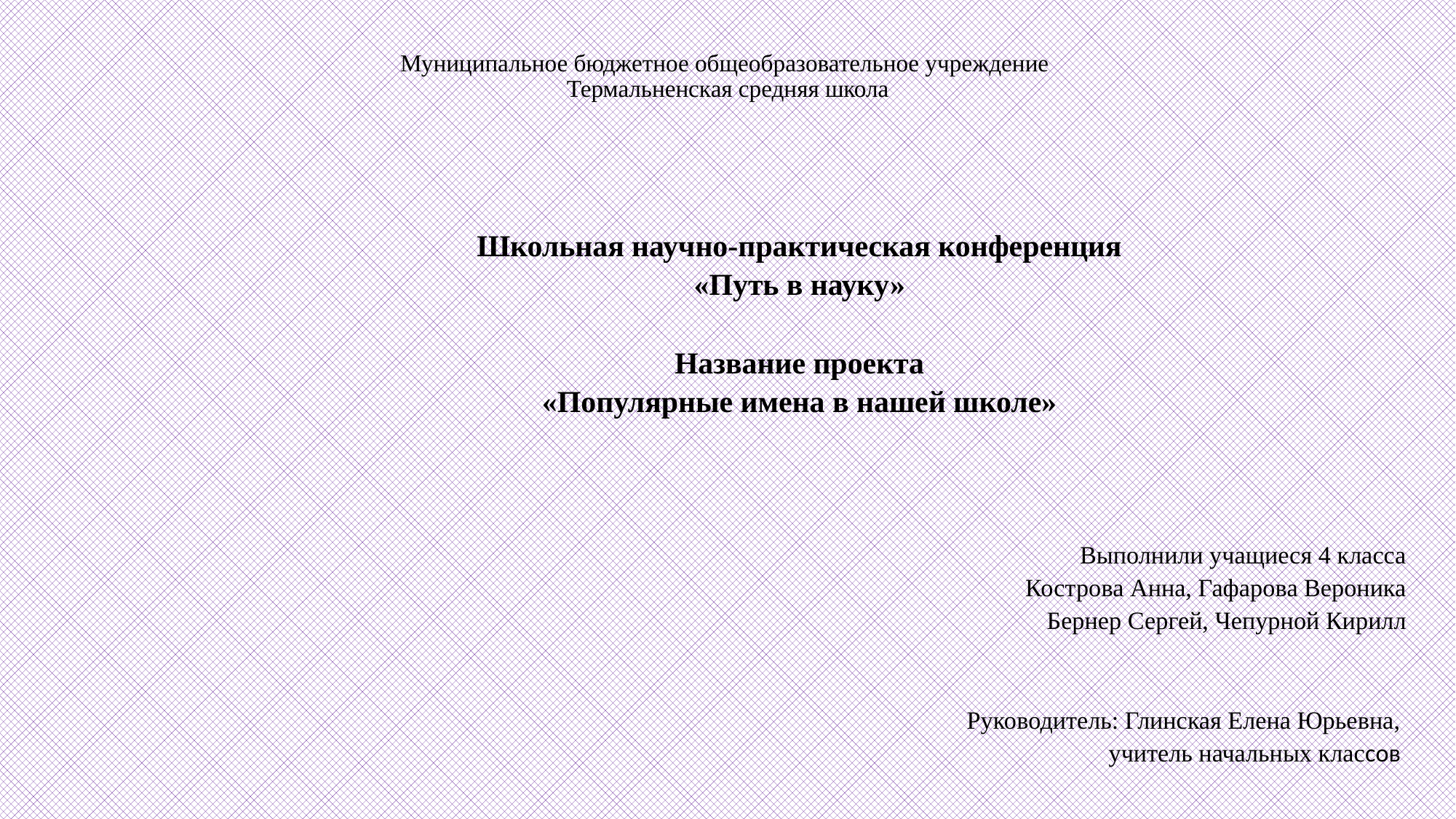

# Муниципальное бюджетное общеобразовательное учреждение Термальненская средняя школа

Школьная научно-практическая конференция
«Путь в науку»

Название проекта
«Популярные имена в нашей школе»

Выполнили учащиеся 4 класса
Кострова Анна, Гафарова Вероника
Бернер Сергей, Чепурной Кирилл

 Руководитель: Глинская Елена Юрьевна,
                                       учитель начальных классов